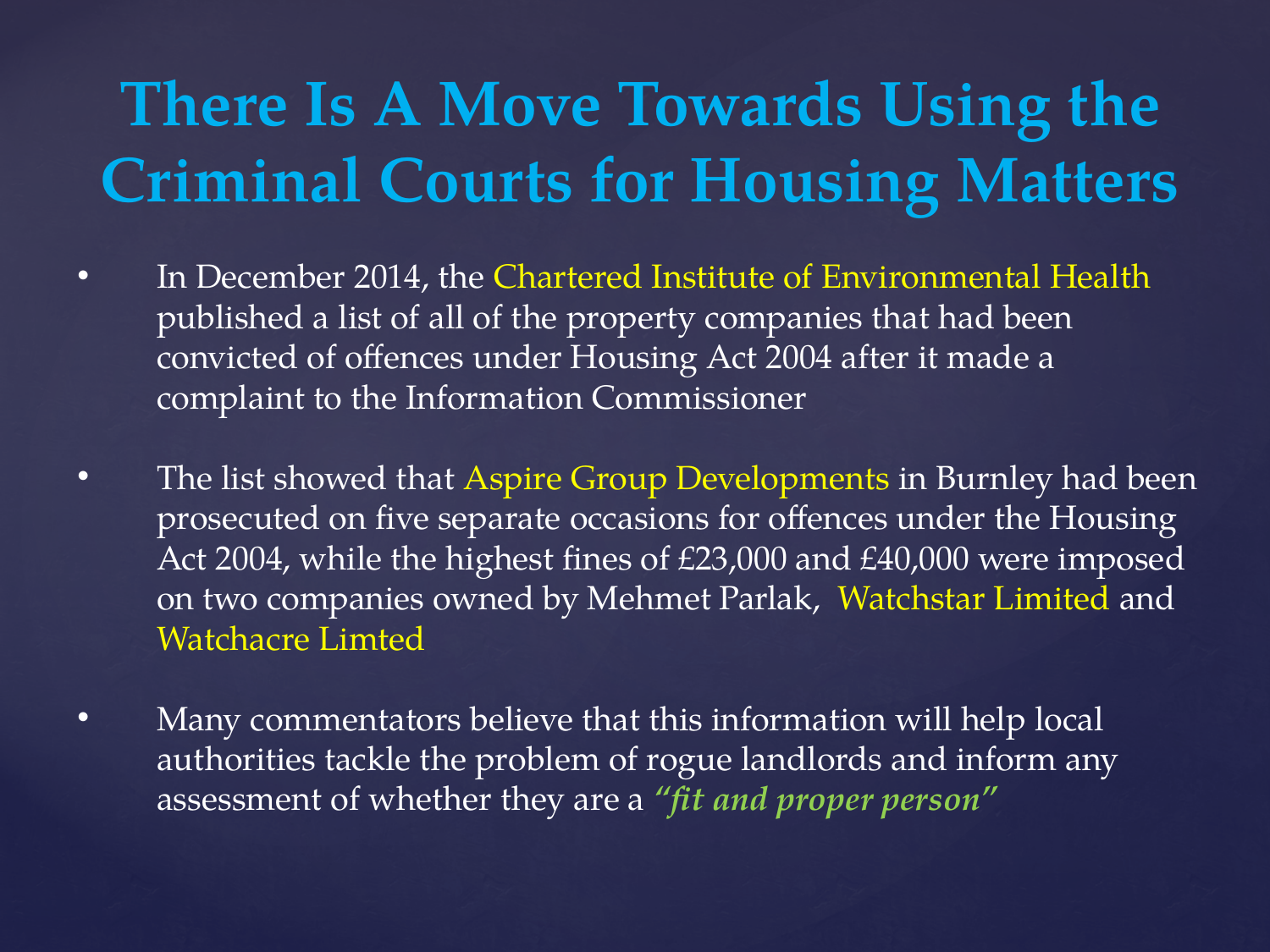

There Is A Move Towards Using the Criminal Courts for Housing Matters

In December 2014, the Chartered Institute of Environmental Health published a list of all of the property companies that had been convicted of offences under Housing Act 2004 after it made a complaint to the Information Commissioner

The list showed that Aspire Group Developments in Burnley had been prosecuted on five separate occasions for offences under the Housing Act 2004, while the highest fines of £23,000 and £40,000 were imposed on two companies owned by Mehmet Parlak,  Watchstar Limited and Watchacre Limted

Many commentators believe that this information will help local authorities tackle the problem of rogue landlords and inform any assessment of whether they are a “fit and proper person”